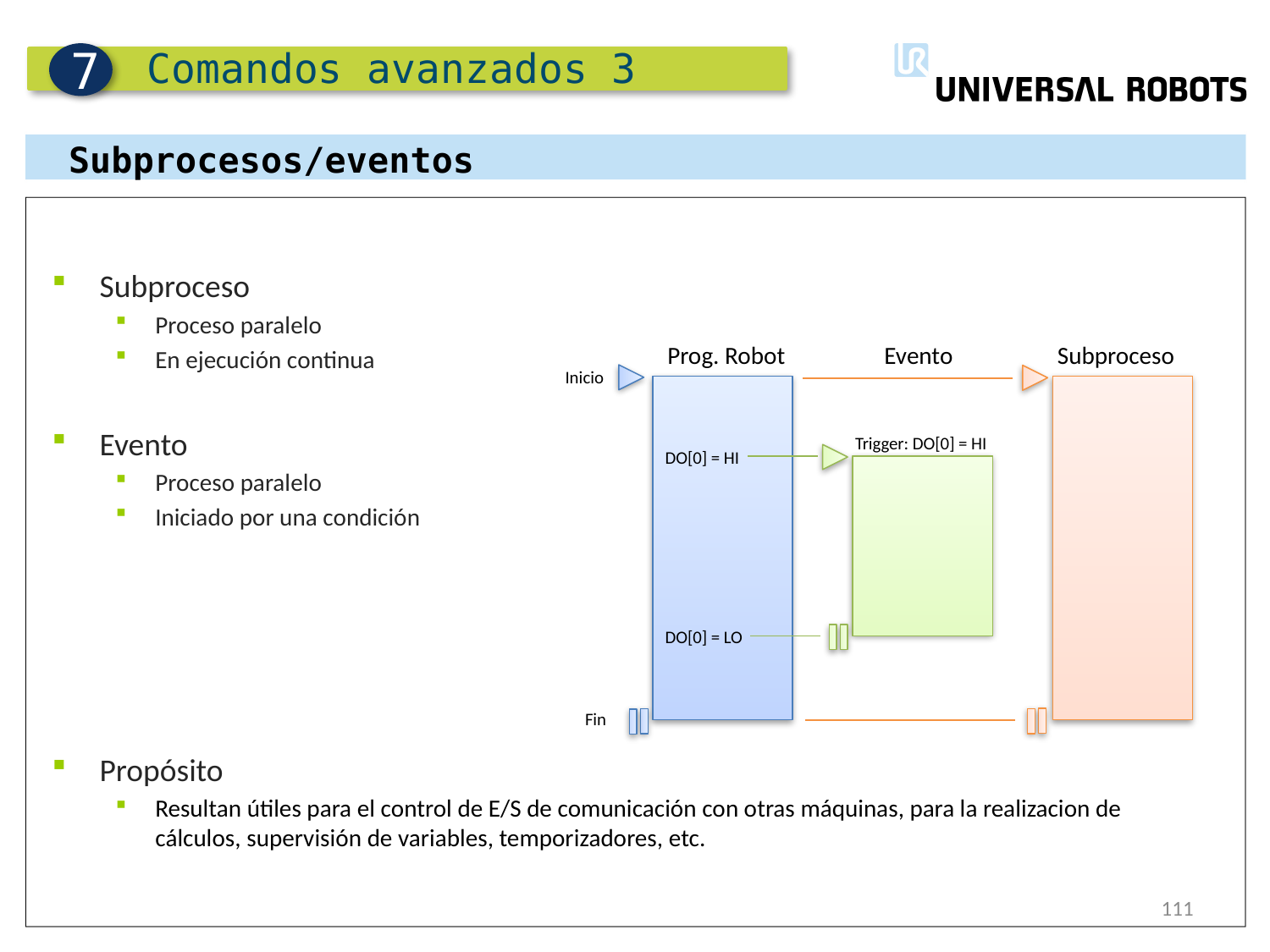

Comandos avanzados 3

7

Subprocesos/eventos

Subproceso
Proceso paralelo
En ejecución continua

Evento
Proceso paralelo
Iniciado por una condición

Propósito
Resultan útiles para el control de E/S de comunicación con otras máquinas, para la realizacion de cálculos, supervisión de variables, temporizadores, etc.

Prog. Robot                  Evento                   Subproceso
Inicio

Trigger: DO[0] = HI
DO[0] = HI

DO[0] = LO

Fin

111